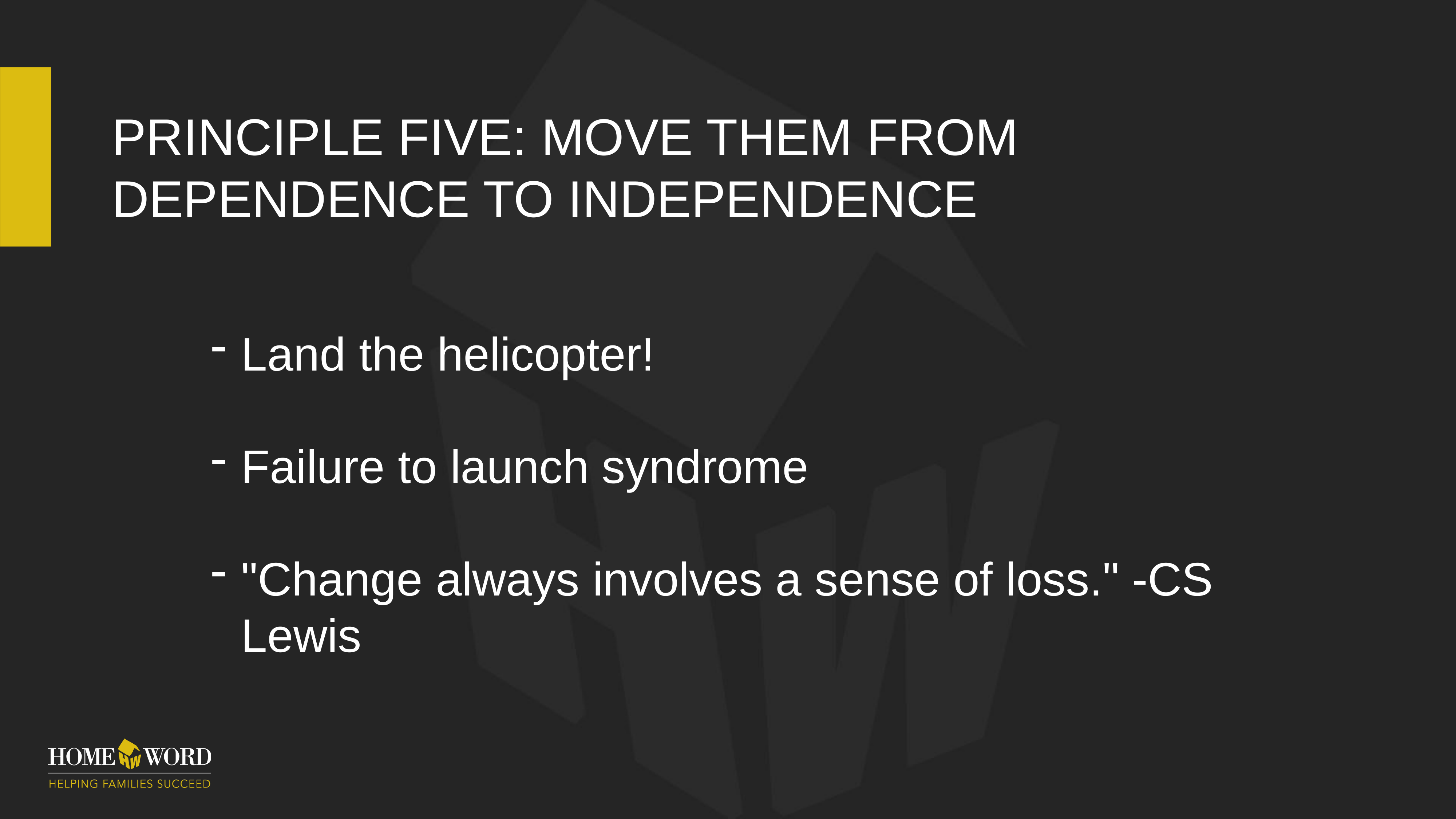

# Principle five: Move them from Dependence to Independence
Land the helicopter!
Failure to launch syndrome
"Change always involves a sense of loss." -CS Lewis